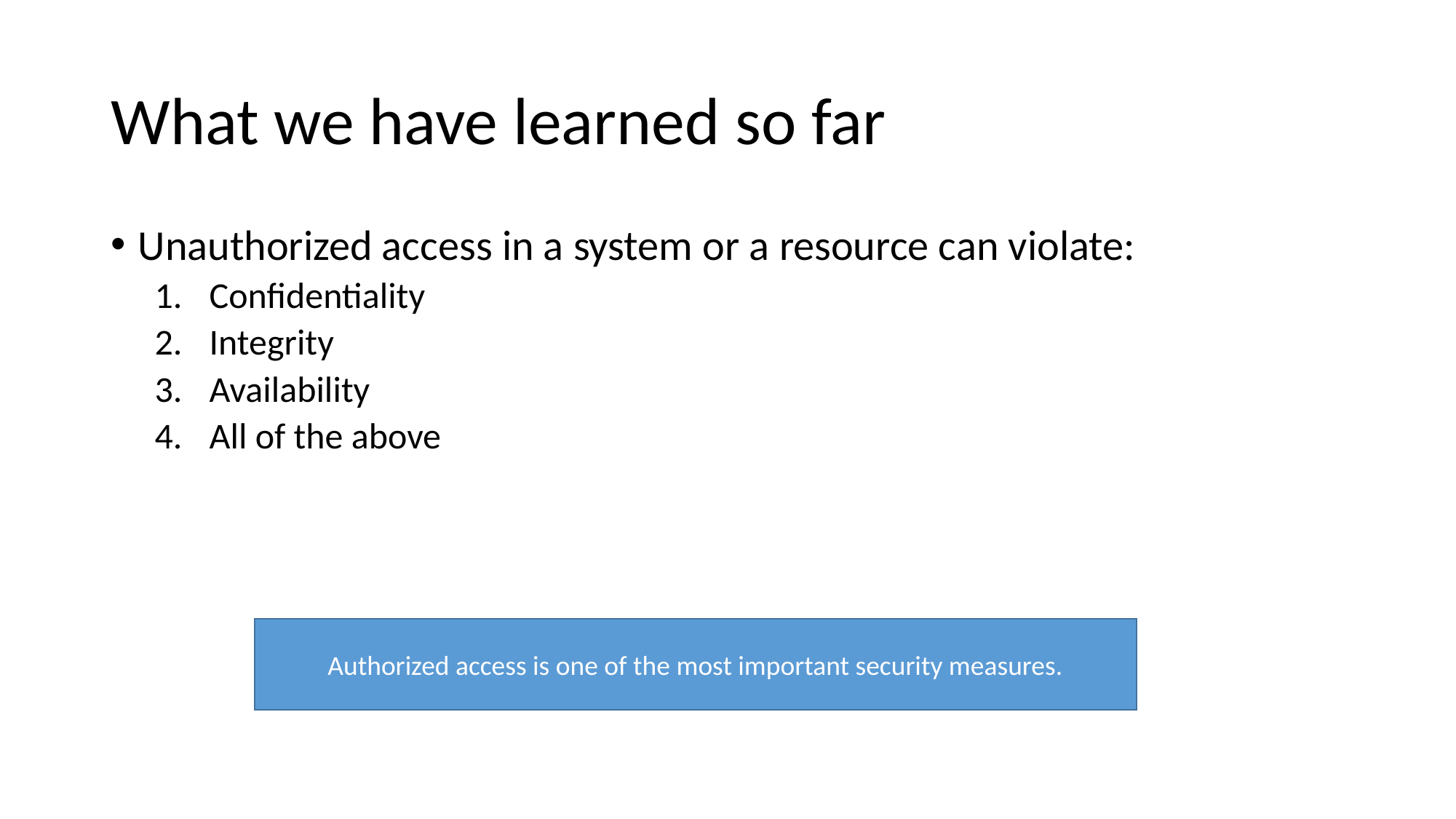

# What we have learned so far
Unauthorized access in a system or a resource can violate:
Confidentiality
Integrity
Availability
All of the above

Authorized access is one of the most important security measures.